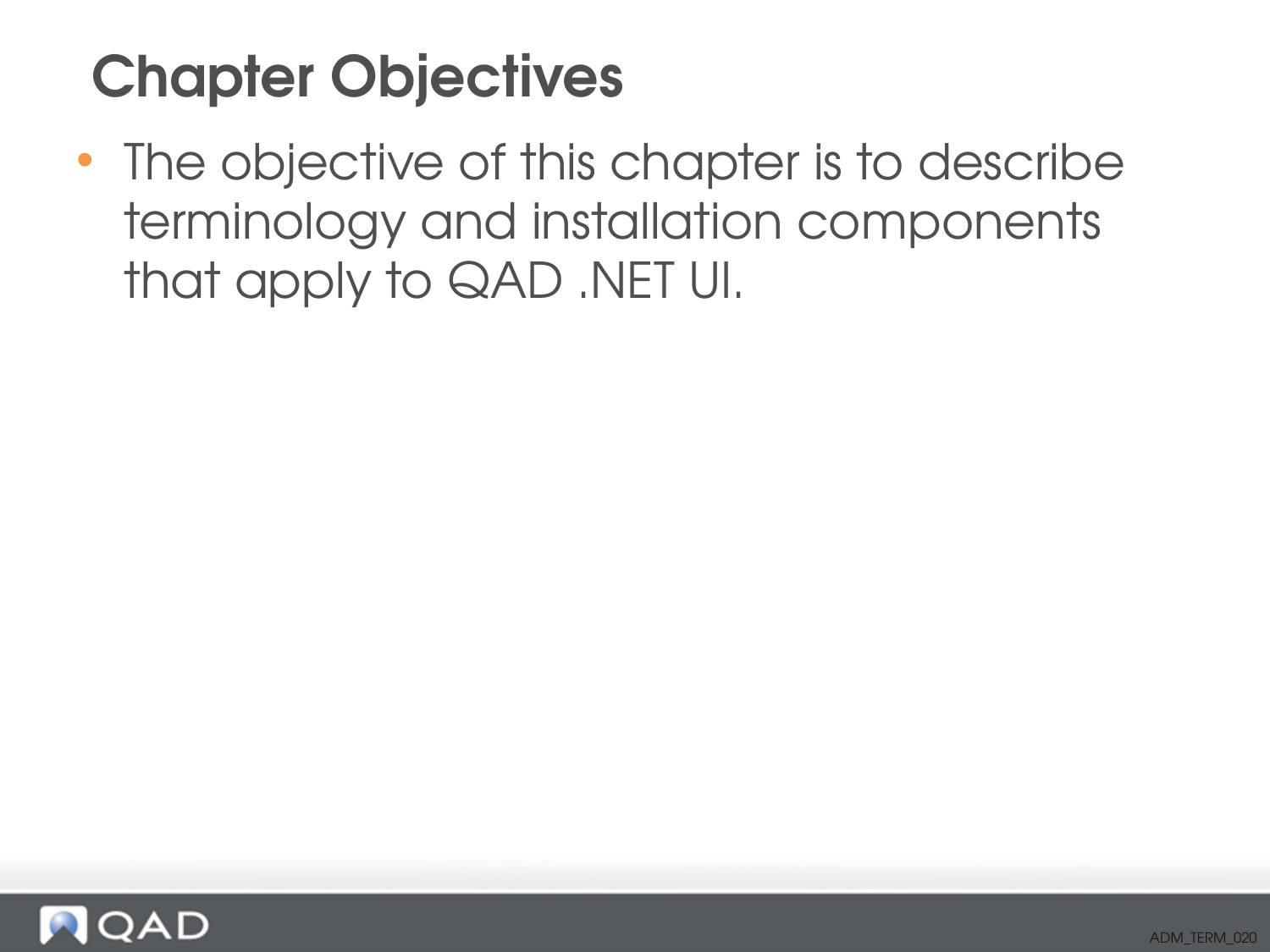

# Chapter Objectives
The objective of this chapter is to describe terminology and installation components that apply to QAD .NET UI.

ADM_TERM_020